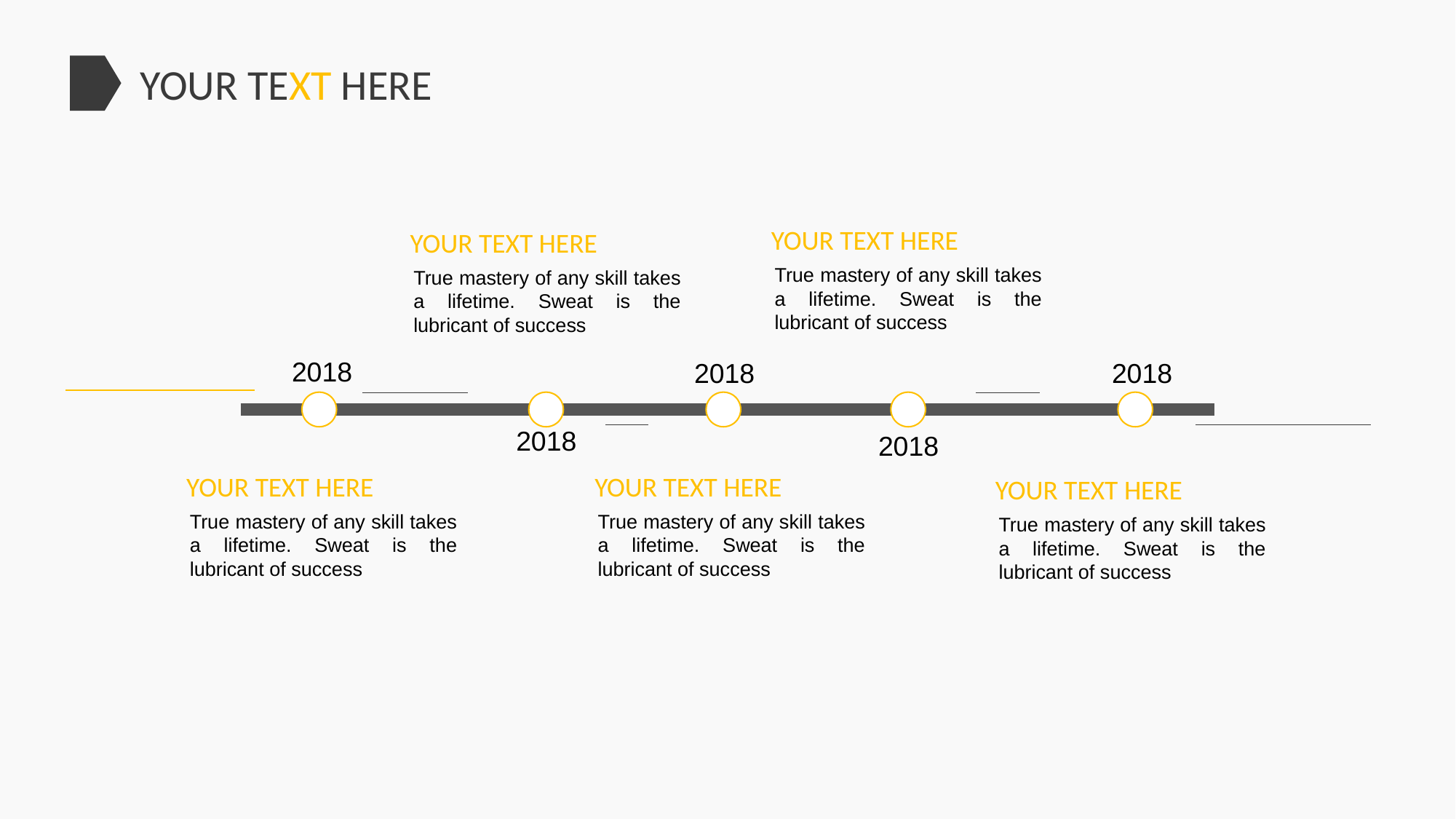

YOUR TEXT HERE

YOUR TEXT HERE
YOUR TEXT HERE
True mastery of any skill takes a lifetime. Sweat is the lubricant of success
True mastery of any skill takes a lifetime. Sweat is the lubricant of success
2018
2018
2018

2018
2018
YOUR TEXT HERE
YOUR TEXT HERE
YOUR TEXT HERE
True mastery of any skill takes a lifetime. Sweat is the lubricant of success
True mastery of any skill takes a lifetime. Sweat is the lubricant of success
True mastery of any skill takes a lifetime. Sweat is the lubricant of success